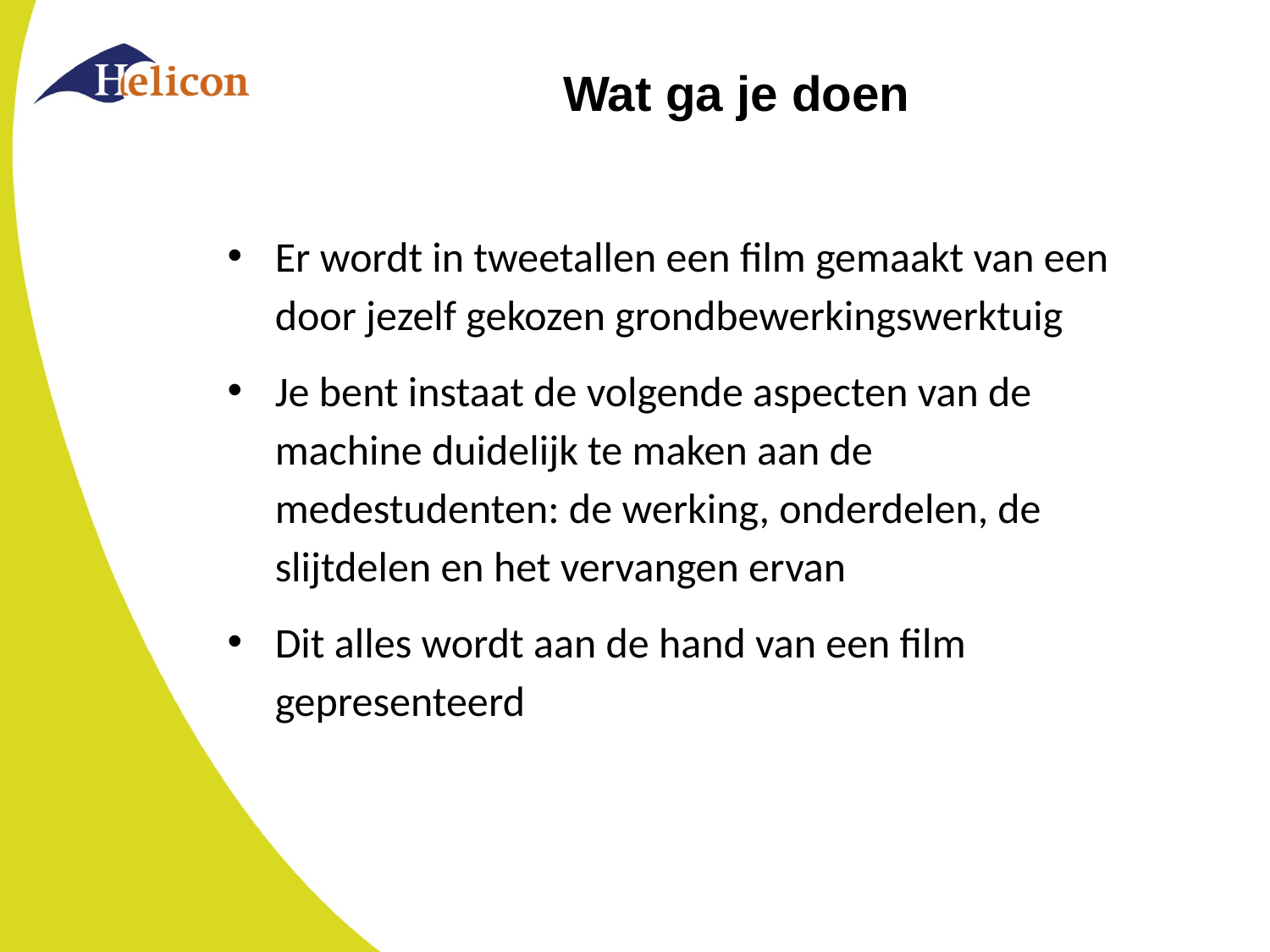

# Wat ga je doen
Er wordt in tweetallen een film gemaakt van een door jezelf gekozen grondbewerkingswerktuig
Je bent instaat de volgende aspecten van de machine duidelijk te maken aan de medestudenten: de werking, onderdelen, de slijtdelen en het vervangen ervan
Dit alles wordt aan de hand van een film gepresenteerd